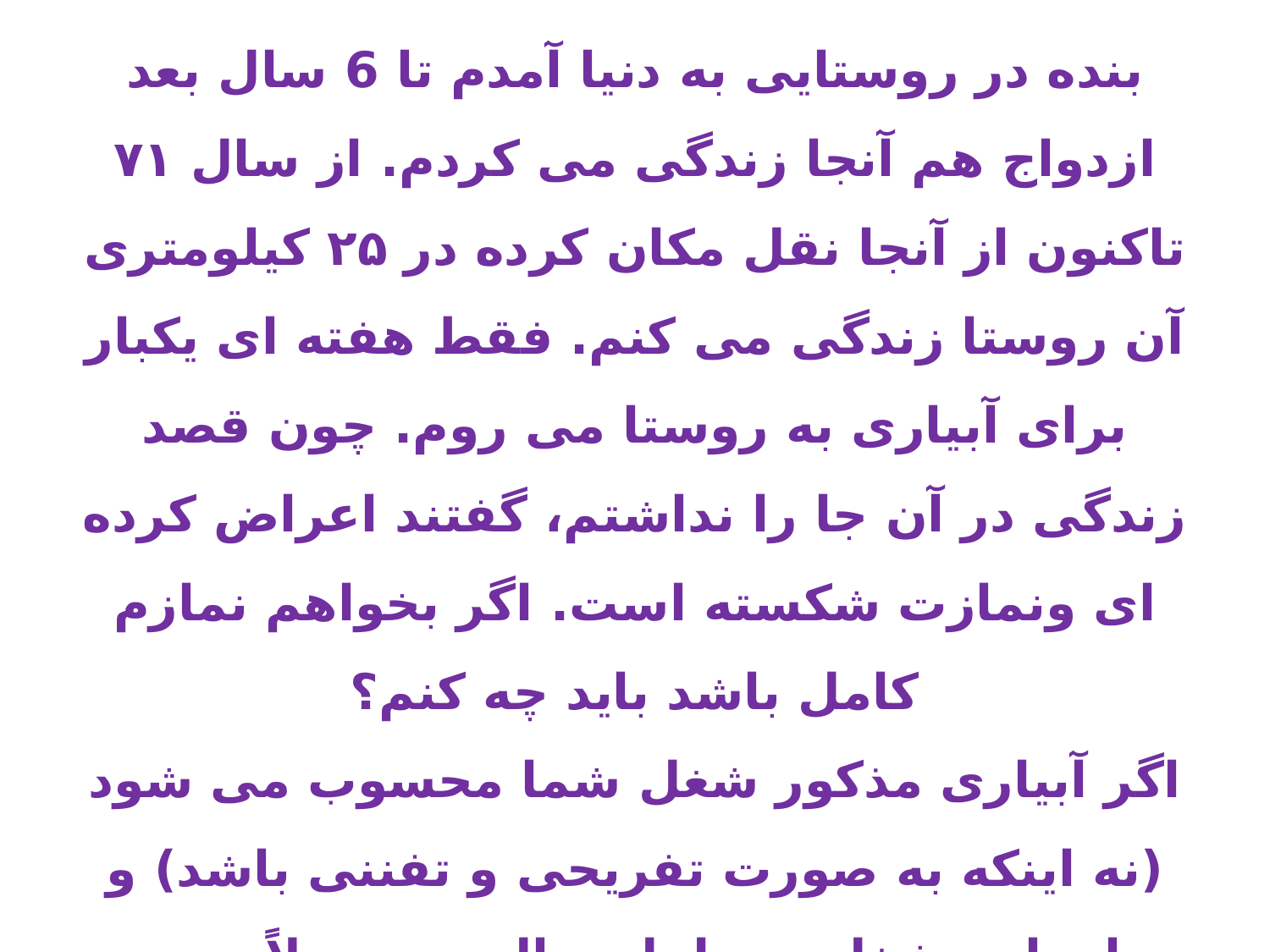

بنده در روستایی به دنیا آمدم تا 6 سال بعد ازدواج هم آنجا زندگی می کردم. از سال ۷۱ تاکنون از آنجا نقل مکان کرده در ۲۵ کیلومتری آن روستا زندگی می کنم. فقط هفته ای یکبار برای آبیاری به روستا می روم. چون قصد زندگی در آن جا را نداشتم، گفتند اعراض کرده ای ونمازت شکسته است. اگر بخواهم نمازم کامل باشد باید چه کنم؟
اگر آبیاری مذکور شغل شما محسوب می شود (نه اینکه به صورت تفریحی و تفننی باشد) و برای این شغل در طول سال و معمولاً زیر ده روز، رفت و آمد دارید، نماز شما در این سفرها تمام و روزه صحیح است.
شماره استفتاء: 850706احکام مسافر، جدید 145